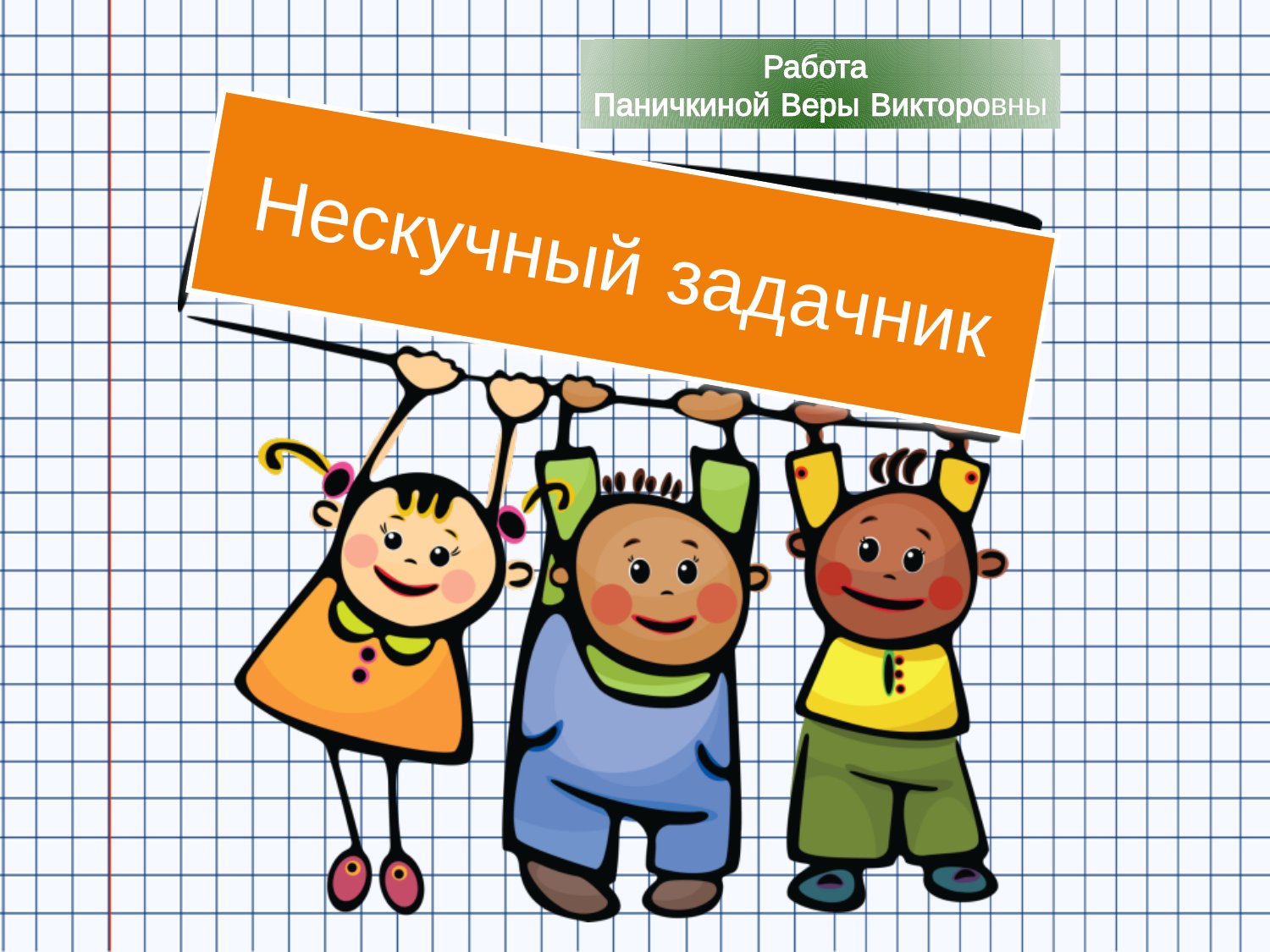

Работа
Паничкиной Веры Викторовны
# Нескучный задачник